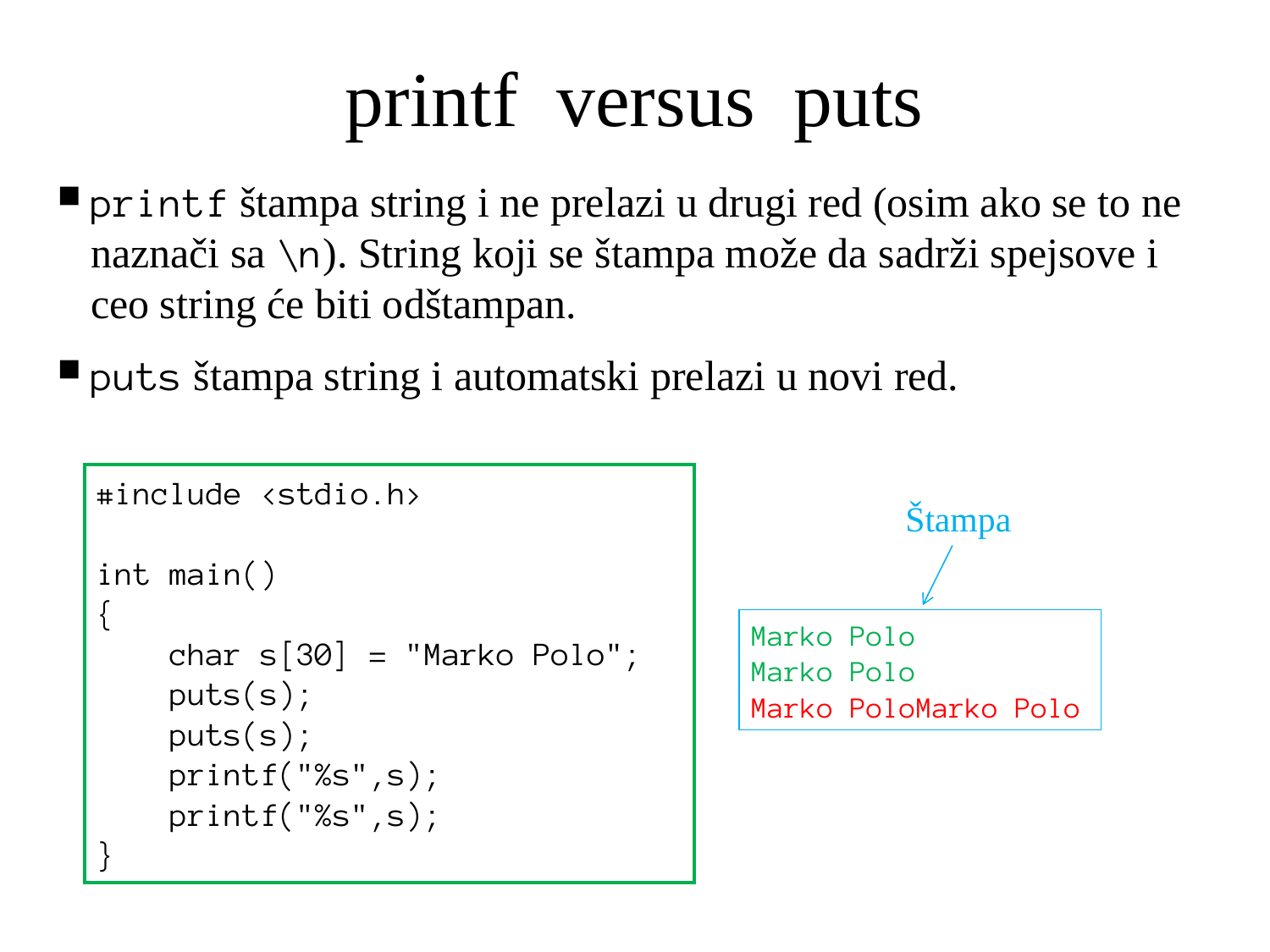

# printf  versus  puts
printf štampa string i ne prelazi u drugi red (osim ako se to ne naznači sa \n). String koji se štampa može da sadrži spejsove i ceo string će biti odštampan.
puts štampa string i automatski prelazi u novi red.
#include <stdio.h>

int main()
{
    char s[30] = "Marko Polo";
    puts(s);
    puts(s);
    printf("%s",s);
    printf("%s",s);
}
Štampa
Marko Polo
Marko Polo
Marko PoloMarko Polo